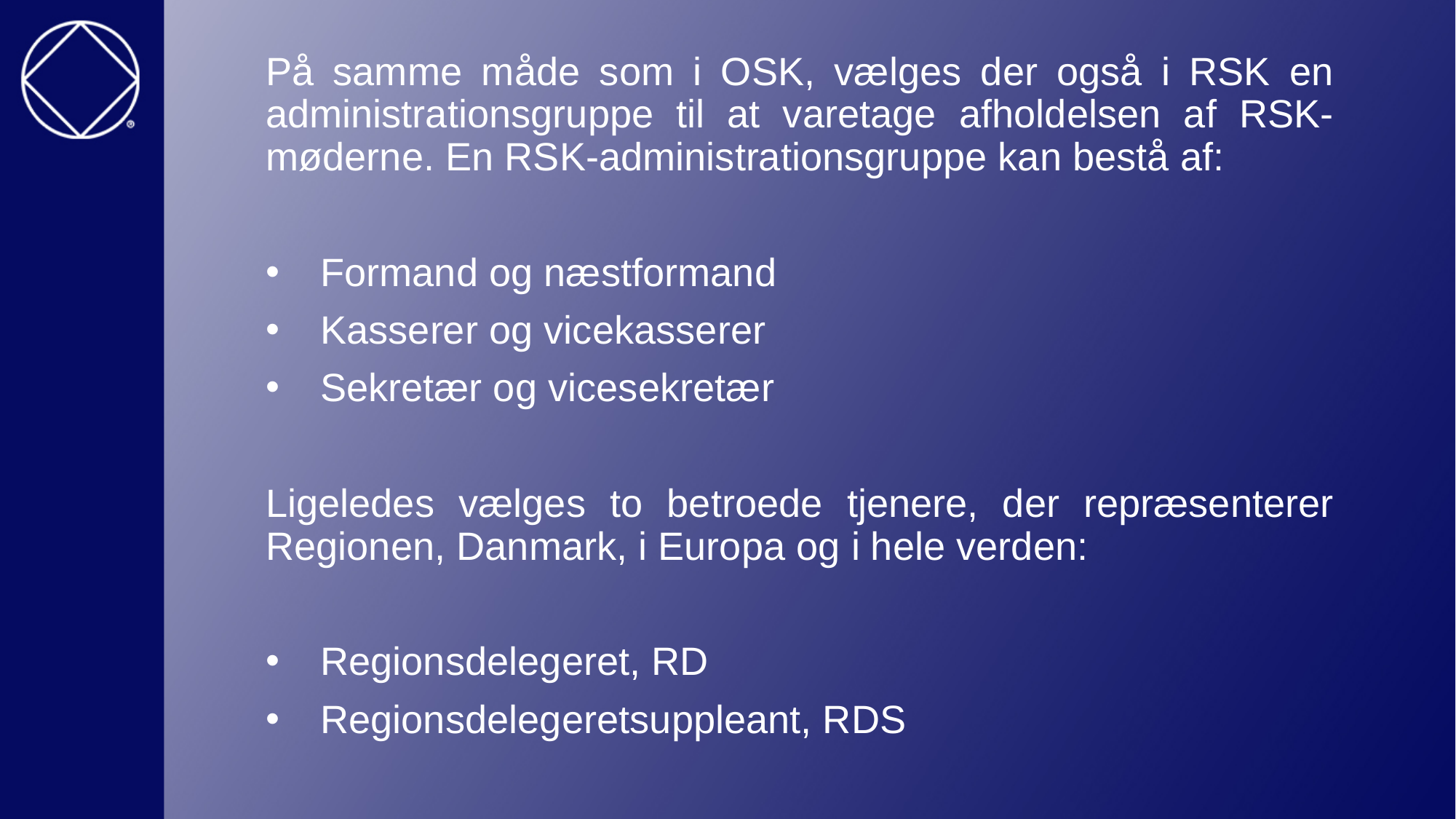

På samme måde som i OSK, vælges der også i RSK en administrationsgruppe til at varetage afholdelsen af RSK-møderne. En RSK-administrationsgruppe kan bestå af:

Formand og næstformand
Kasserer og vicekasserer
Sekretær og vicesekretær

Ligeledes vælges to betroede tjenere, der repræsenterer Regionen, Danmark, i Europa og i hele verden:

Regionsdelegeret, RD
Regionsdelegeretsuppleant, RDS